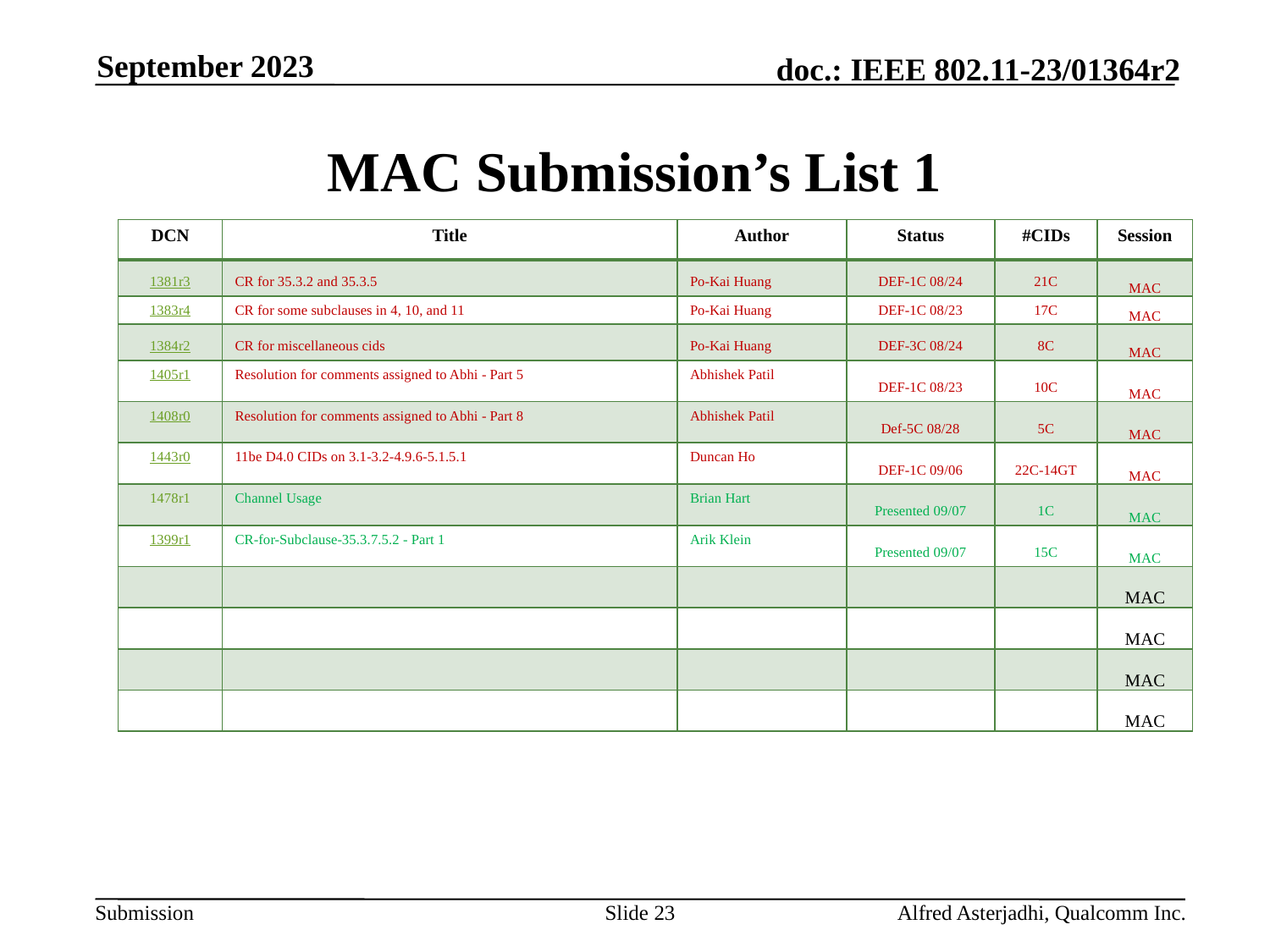

September 2023
# MAC Submission’s List 1
| DCN | Title | Author | Status | #CIDs | Session |
| --- | --- | --- | --- | --- | --- |
| 1381r3 | CR for 35.3.2 and 35.3.5 | Po-Kai Huang | DEF-1C 08/24 | 21C | MAC |
| 1383r4 | CR for some subclauses in 4, 10, and 11 | Po-Kai Huang | DEF-1C 08/23 | 17C | MAC |
| 1384r2 | CR for miscellaneous cids | Po-Kai Huang | DEF-3C 08/24 | 8C | MAC |
| 1405r1 | Resolution for comments assigned to Abhi - Part 5 | Abhishek Patil | DEF-1C 08/23 | 10C | MAC |
| 1408r0 | Resolution for comments assigned to Abhi - Part 8 | Abhishek Patil | Def-5C 08/28 | 5C | MAC |
| 1443r0 | 11be D4.0 CIDs on 3.1-3.2-4.9.6-5.1.5.1 | Duncan Ho | DEF-1C 09/06 | 22C-14GT | MAC |
| 1478r1 | Channel Usage | Brian Hart | Presented 09/07 | 1C | MAC |
| 1399r1 | CR-for-Subclause-35.3.7.5.2 - Part 1 | Arik Klein | Presented 09/07 | 15C | MAC |
|  |  |  |  |  | MAC |
|  |  |  |  |  | MAC |
|  |  |  |  |  | MAC |
|  |  |  |  |  | MAC |
Slide 23
Alfred Asterjadhi, Qualcomm Inc.